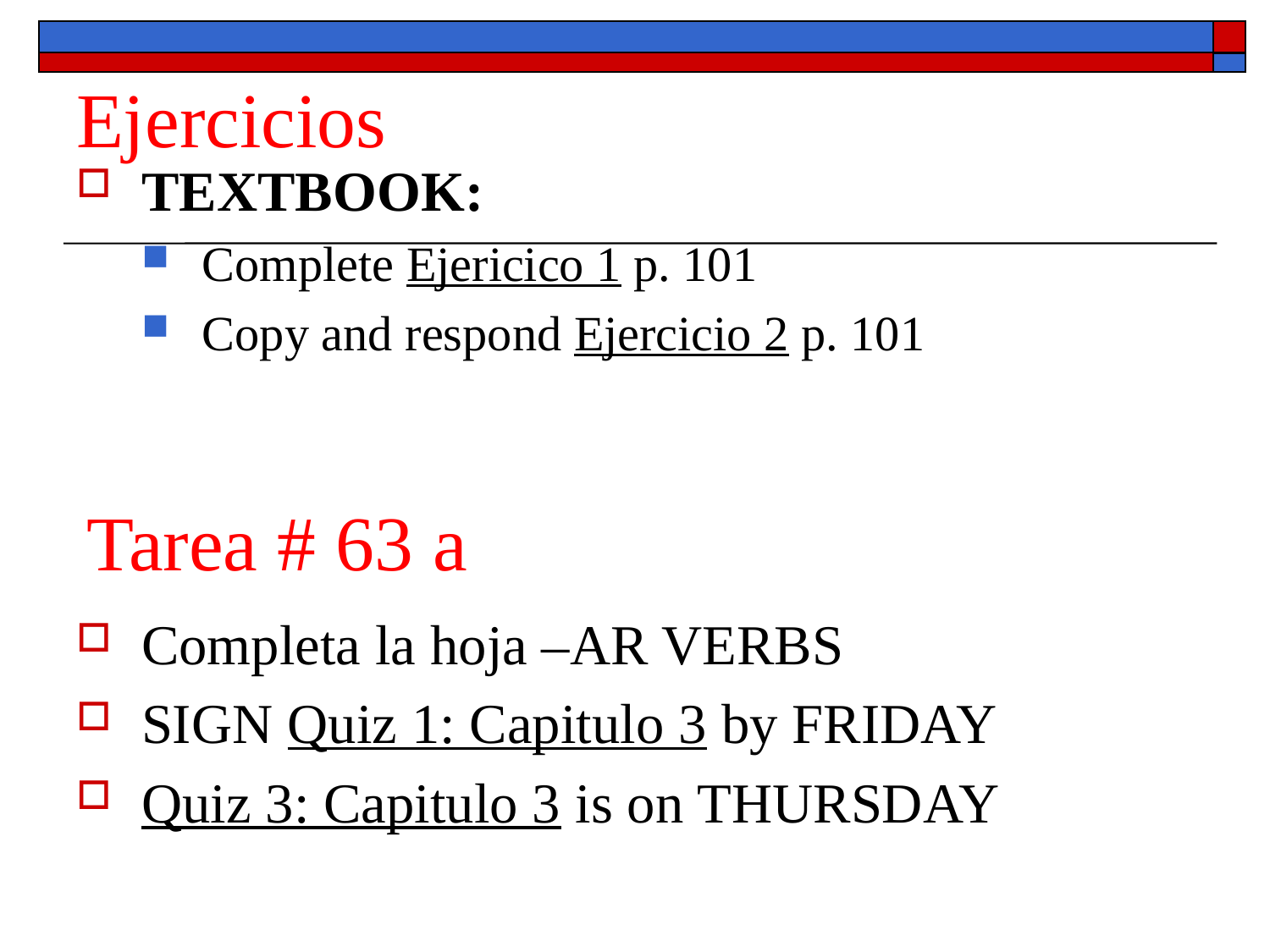

# Ejercicios
TEXTBOOK:
Complete Ejericico 1 p. 101
Copy and respond Ejercicio 2 p. 101

Completa la hoja –AR VERBS
SIGN Quiz 1: Capitulo 3 by FRIDAY
Quiz 3: Capitulo 3 is on THURSDAY
Tarea # 63 a